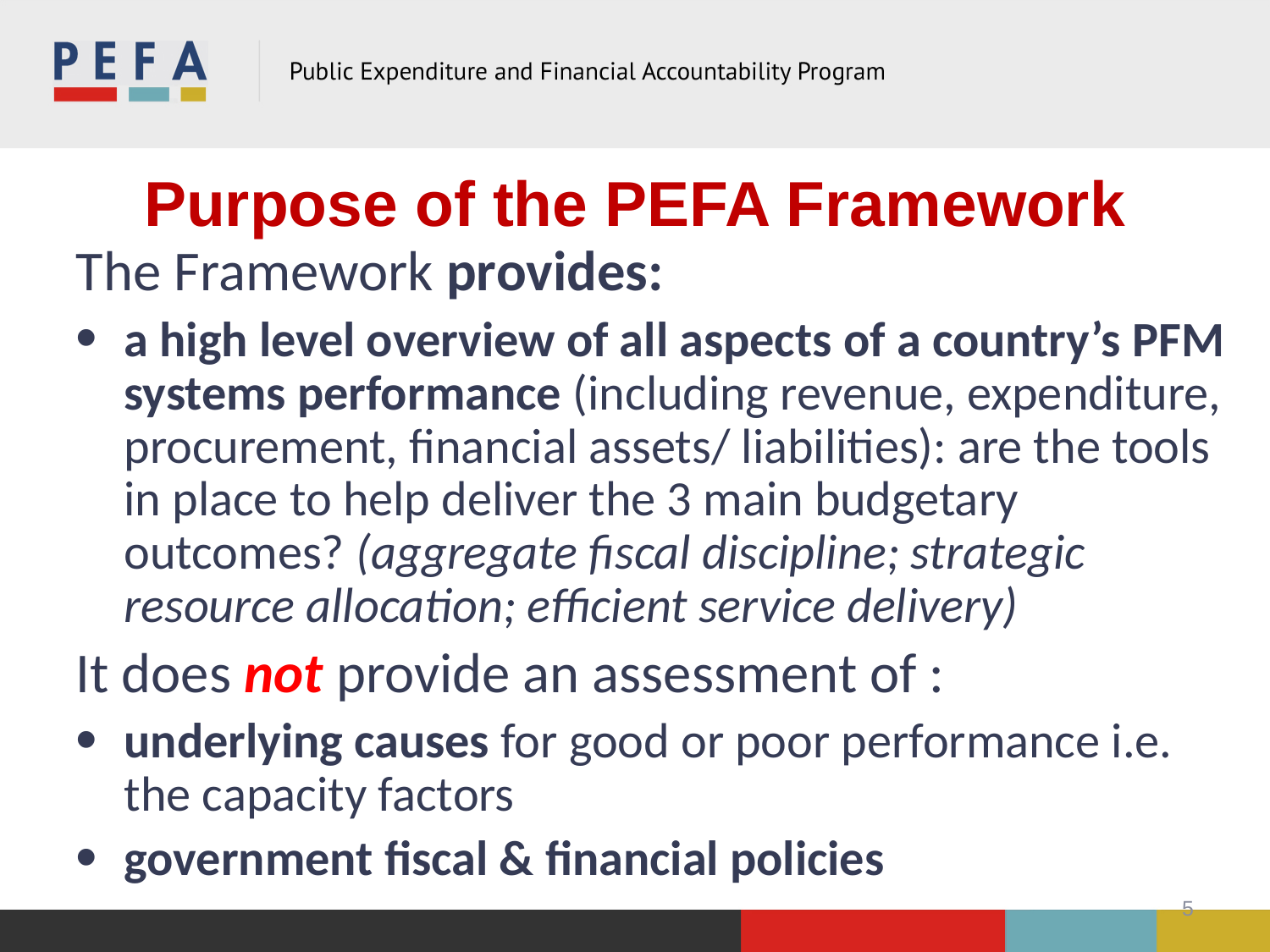

# Purpose of the PEFA Framework
The Framework provides:
a high level overview of all aspects of a country’s PFM systems performance (including revenue, expenditure, procurement, financial assets/ liabilities): are the tools in place to help deliver the 3 main budgetary outcomes? (aggregate fiscal discipline; strategic resource allocation; efficient service delivery)
It does not provide an assessment of :
underlying causes for good or poor performance i.e. the capacity factors
government fiscal & financial policies
5